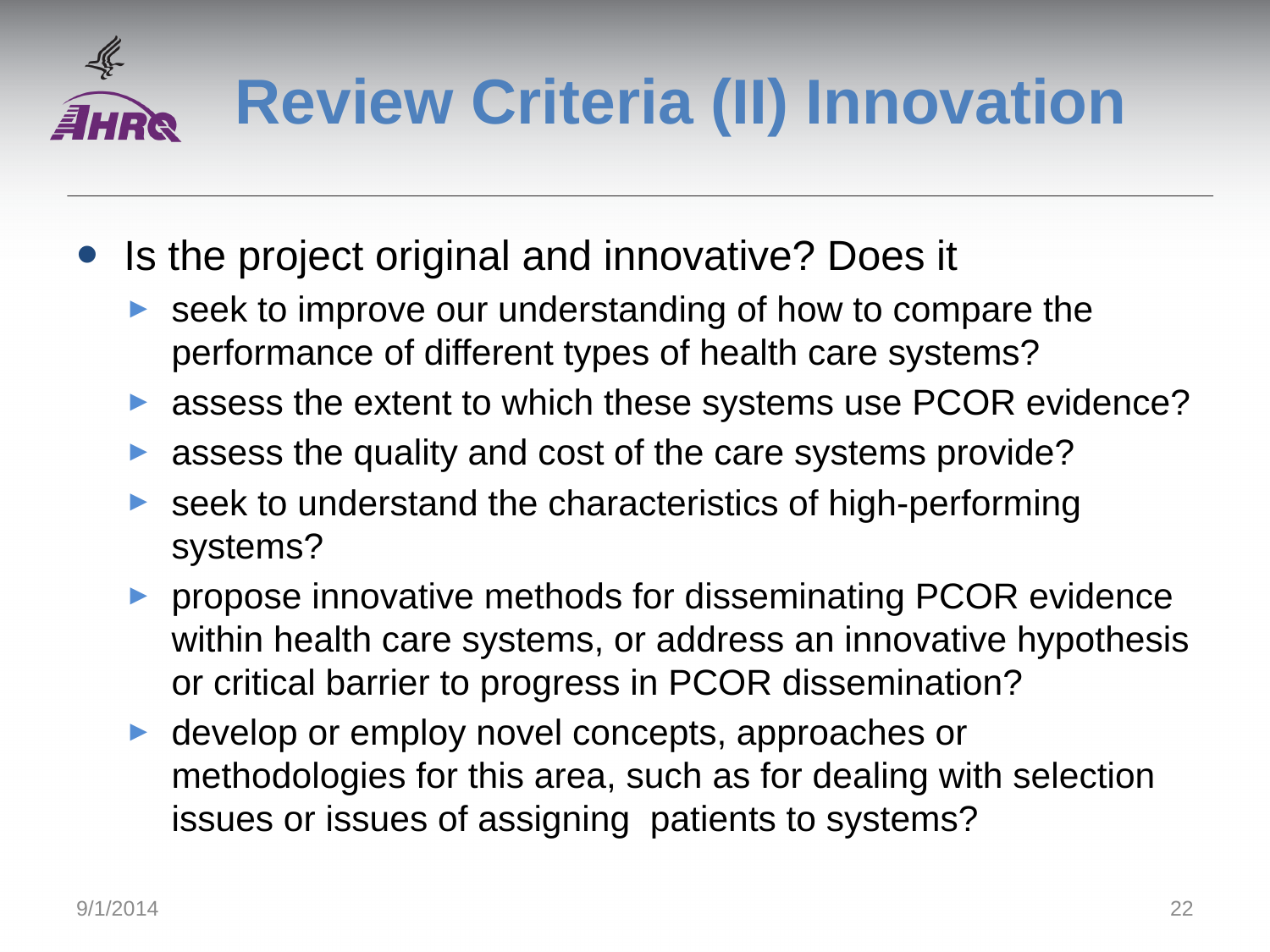

# Review Criteria (II) Innovation
Is the project original and innovative? Does it
seek to improve our understanding of how to compare the performance of different types of health care systems?
assess the extent to which these systems use PCOR evidence?
assess the quality and cost of the care systems provide?
seek to understand the characteristics of high-performing systems?
propose innovative methods for disseminating PCOR evidence within health care systems, or address an innovative hypothesis or critical barrier to progress in PCOR dissemination?
develop or employ novel concepts, approaches or methodologies for this area, such as for dealing with selection issues or issues of assigning  patients to systems?
9/1/2014
22